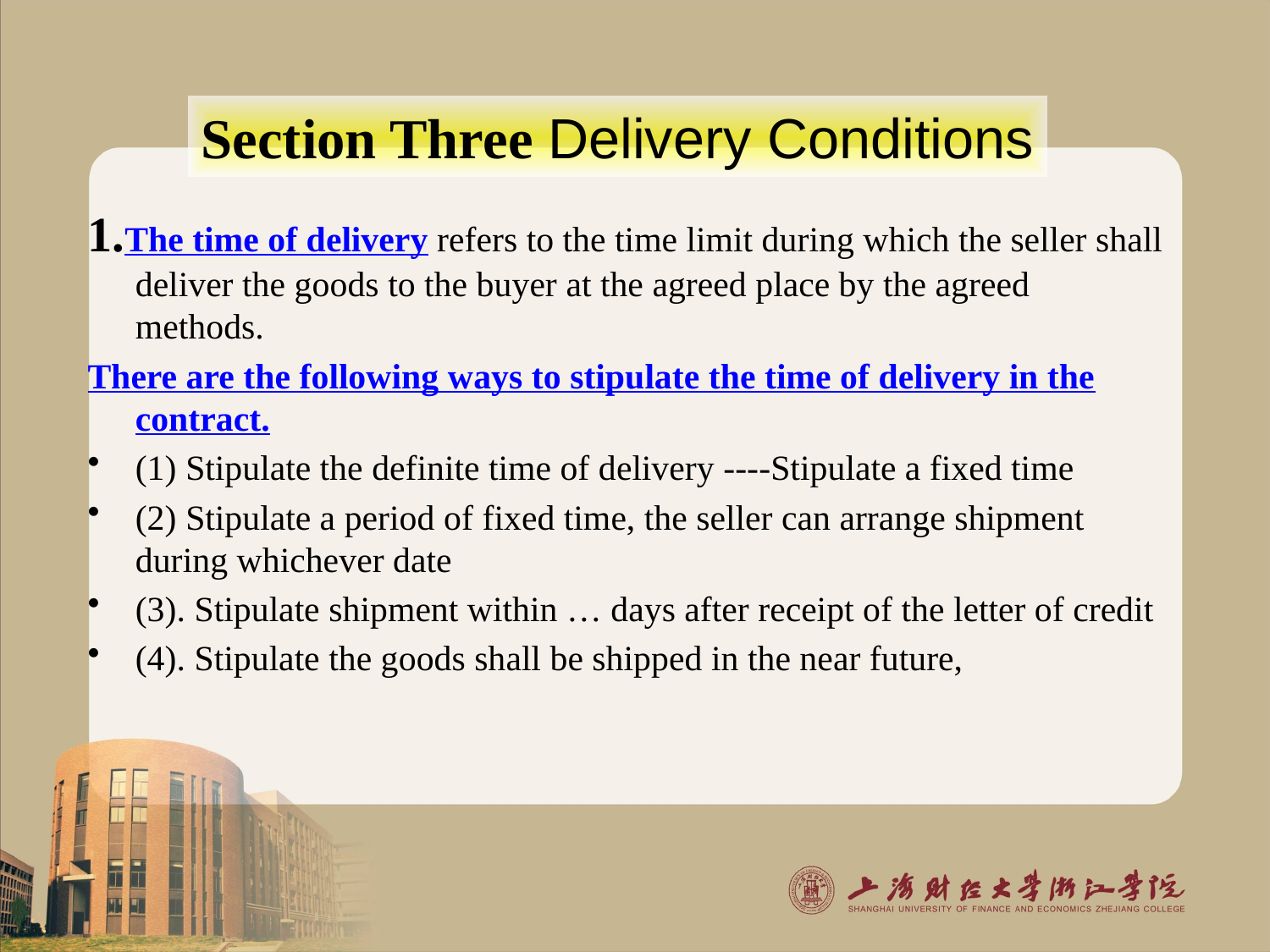

Section Three Delivery Conditions
1.The time of delivery refers to the time limit during which the seller shall deliver the goods to the buyer at the agreed place by the agreed methods.
There are the following ways to stipulate the time of delivery in the contract.
(1) Stipulate the definite time of delivery ----Stipulate a fixed time
(2) Stipulate a period of fixed time, the seller can arrange shipment during whichever date
(3). Stipulate shipment within … days after receipt of the letter of credit
(4). Stipulate the goods shall be shipped in the near future,